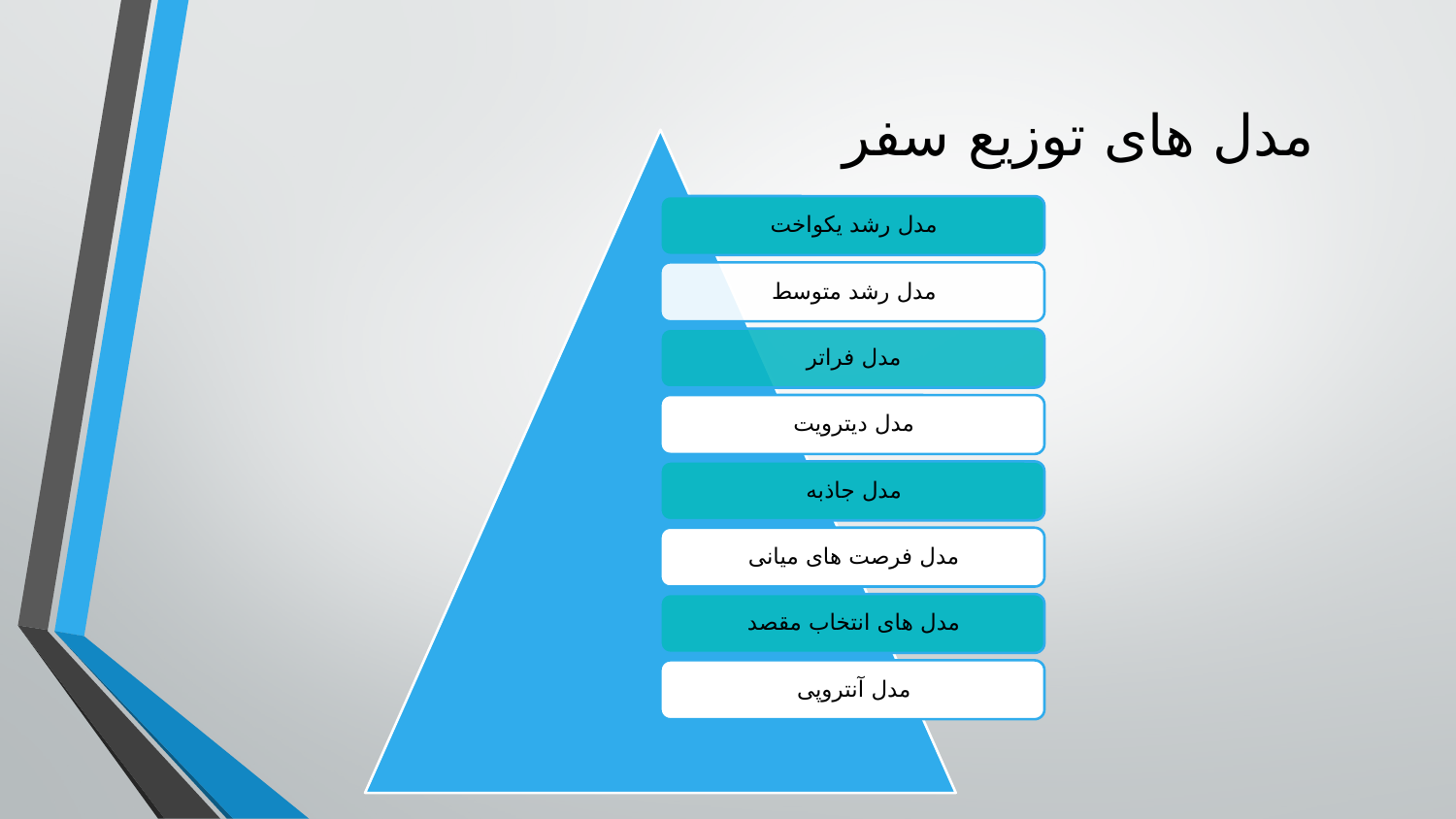

# مدل های توزیع سفر
مدل رشد یکواخت
مدل رشد متوسط
مدل فراتر
مدل دیترویت
مدل جاذبه
مدل فرصت های میانی
مدل های انتخاب مقصد
مدل آنتروپی